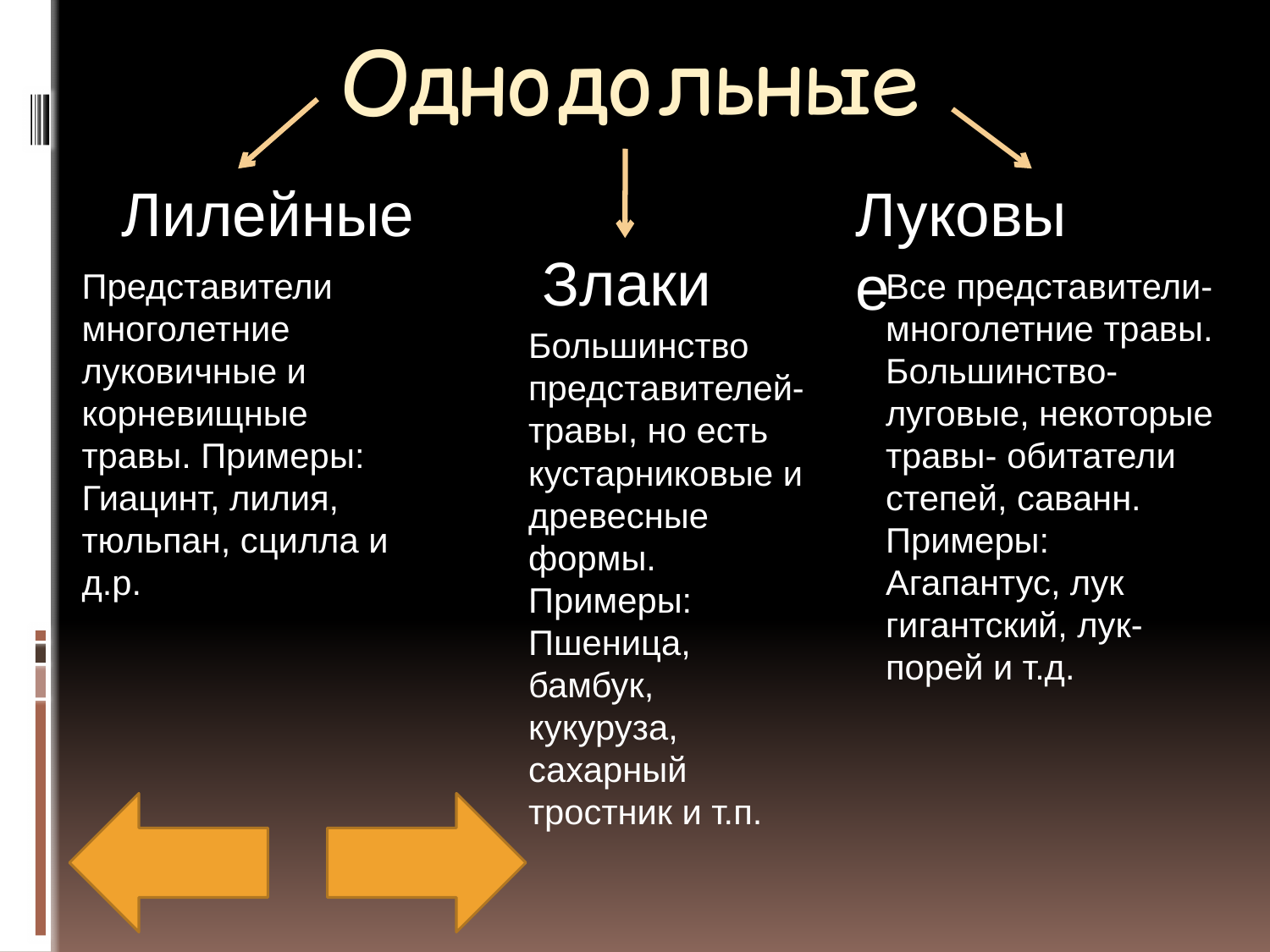

# Однодольные
Лилейные
Луковые
Злаки
Представители многолетние луковичные и корневищные травы. Примеры: Гиацинт, лилия, тюльпан, сцилла и д.р.
Все представители- многолетние травы. Большинство- луговые, некоторые травы- обитатели степей, саванн. Примеры: Агапантус, лук гигантский, лук-порей и т.д.
Большинство представителей- травы, но есть кустарниковые и древесные формы. Примеры: Пшеница, бамбук, кукуруза, сахарный тростник и т.п.